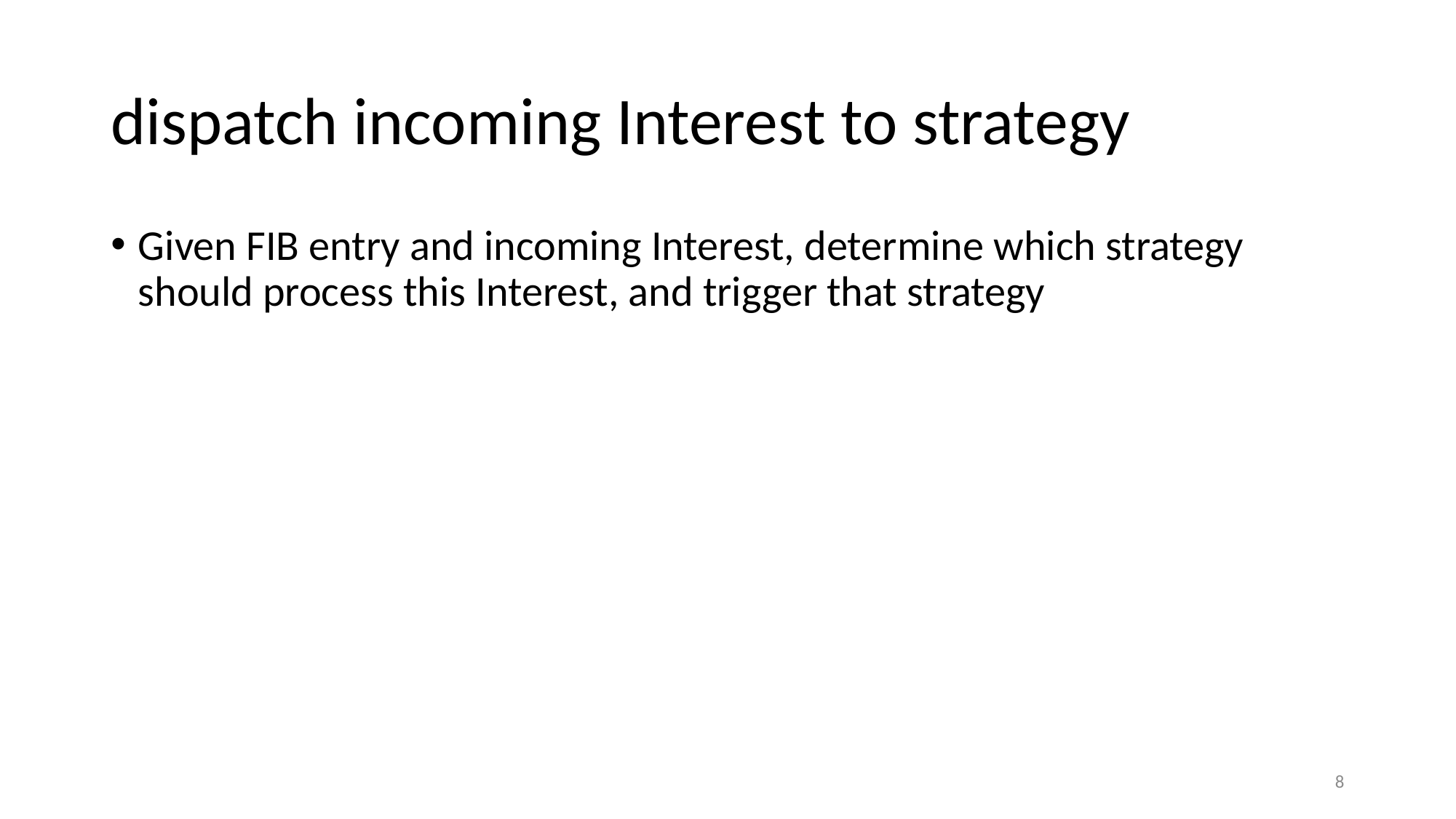

# dispatch incoming Interest to strategy
Given FIB entry and incoming Interest, determine which strategy should process this Interest, and trigger that strategy
8